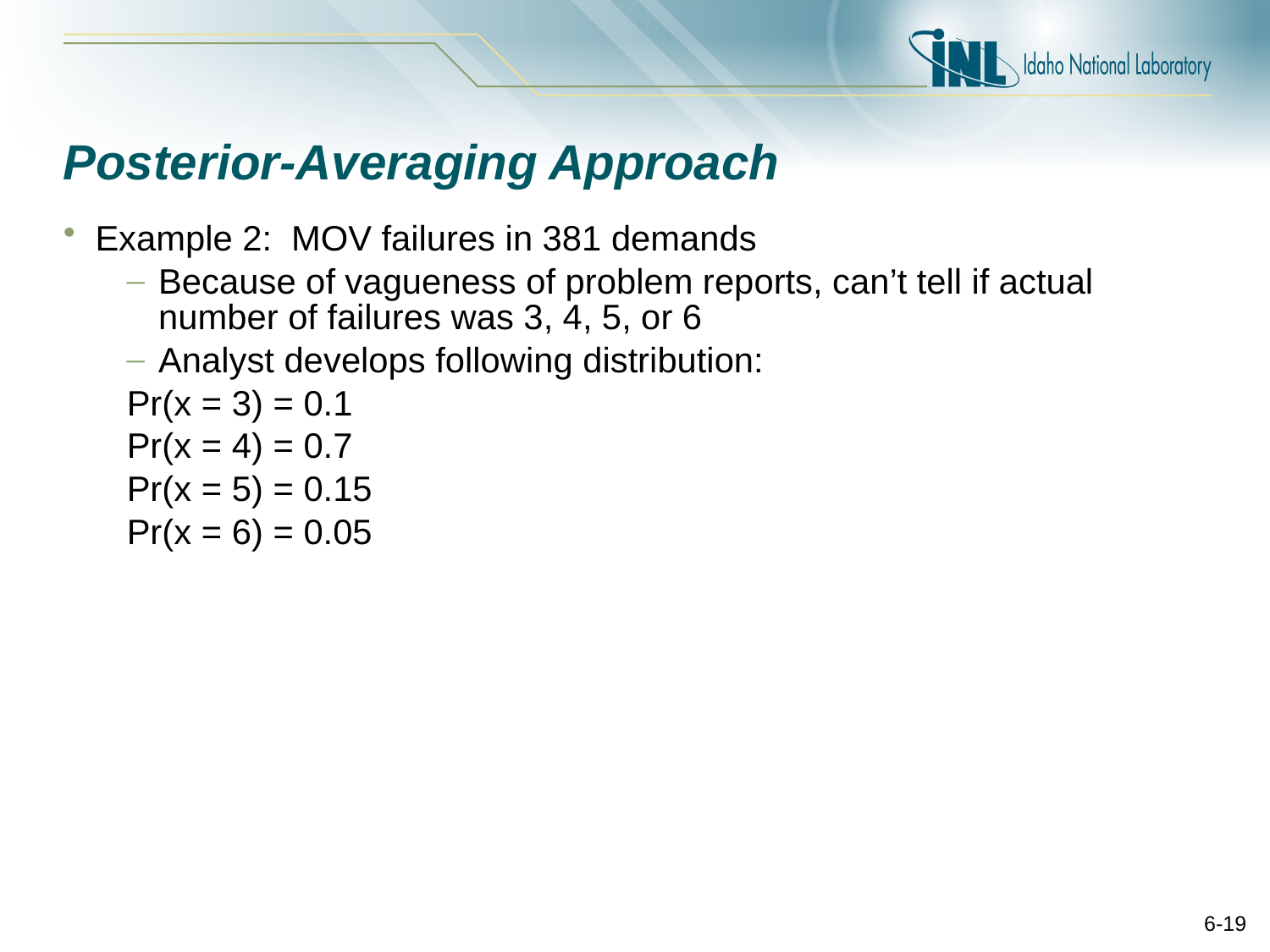

# Posterior-Averaging Approach
Example 2:  MOV failures in 381 demands
Because of vagueness of problem reports, can’t tell if actual number of failures was 3, 4, 5, or 6
Analyst develops following distribution:
Pr(x = 3) = 0.1
Pr(x = 4) = 0.7
Pr(x = 5) = 0.15
Pr(x = 6) = 0.05
6-19